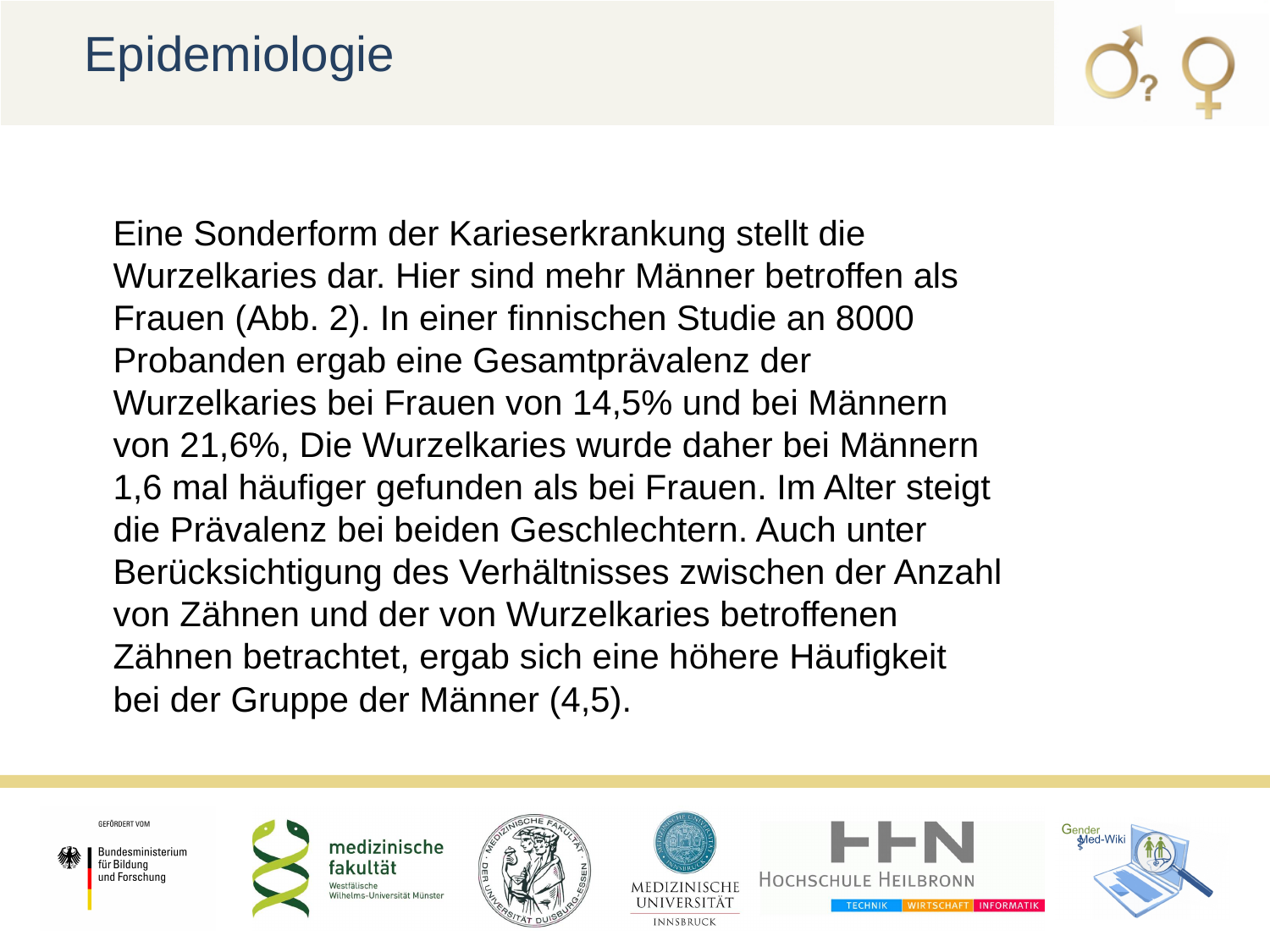

Epidemiologie
Eine Sonderform der Karieserkrankung stellt die Wurzelkaries dar. Hier sind mehr Männer betroffen als Frauen (Abb. 2). In einer finnischen Studie an 8000 Probanden ergab eine Gesamtprävalenz der Wurzelkaries bei Frauen von 14,5% und bei Männern von 21,6%, Die Wurzelkaries wurde daher bei Männern 1,6 mal häufiger gefunden als bei Frauen. Im Alter steigt die Prävalenz bei beiden Geschlechtern. Auch unter Berücksichtigung des Verhältnisses zwischen der Anzahl von Zähnen und der von Wurzelkaries betroffenen Zähnen betrachtet, ergab sich eine höhere Häufigkeit bei der Gruppe der Männer (4,5).